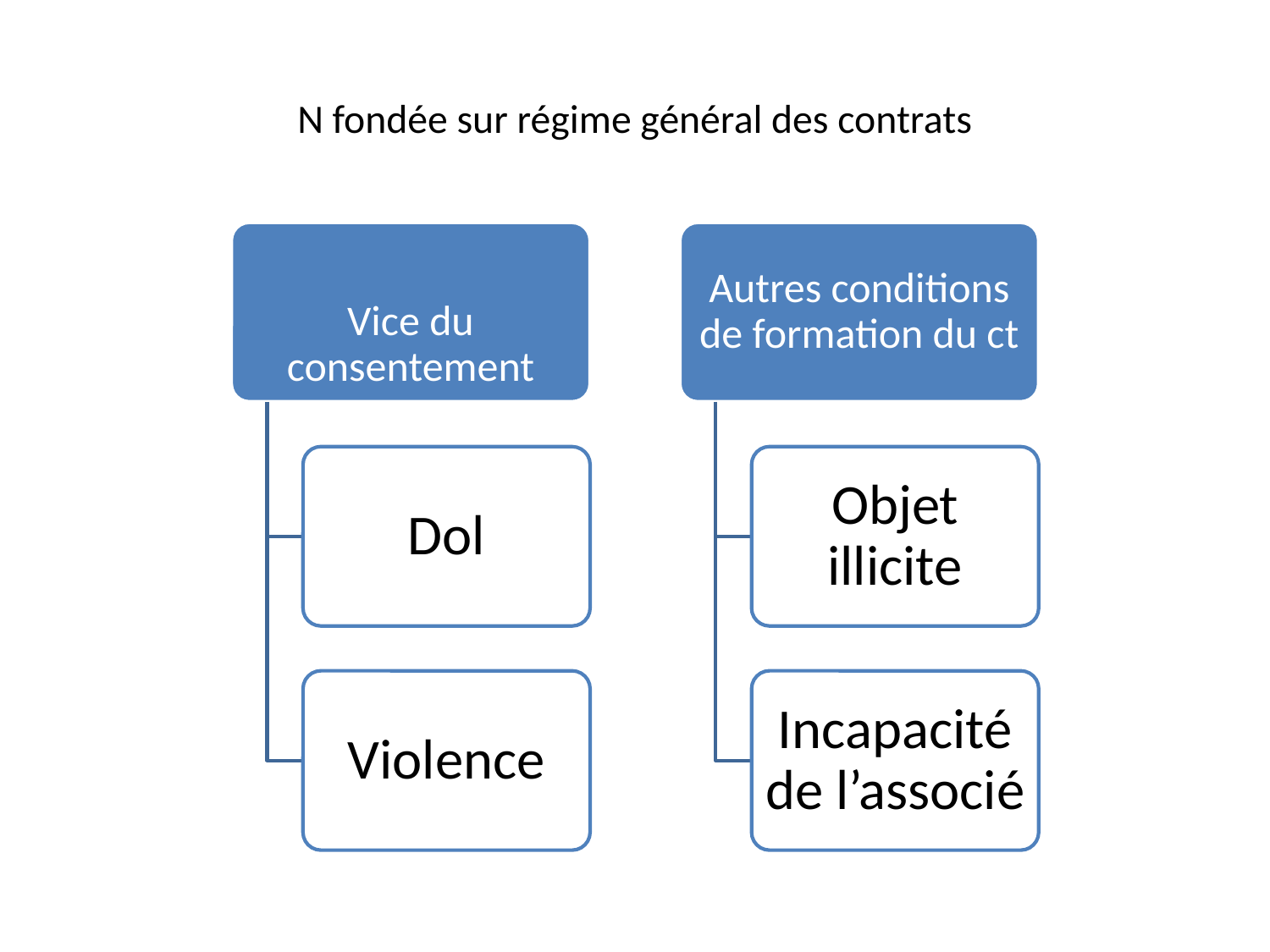

# N fondée sur régime général des contrats

Vice du consentement
Dol
Violence
Autres conditions de formation du ct
Objet illicite
Incapacité de l’associé